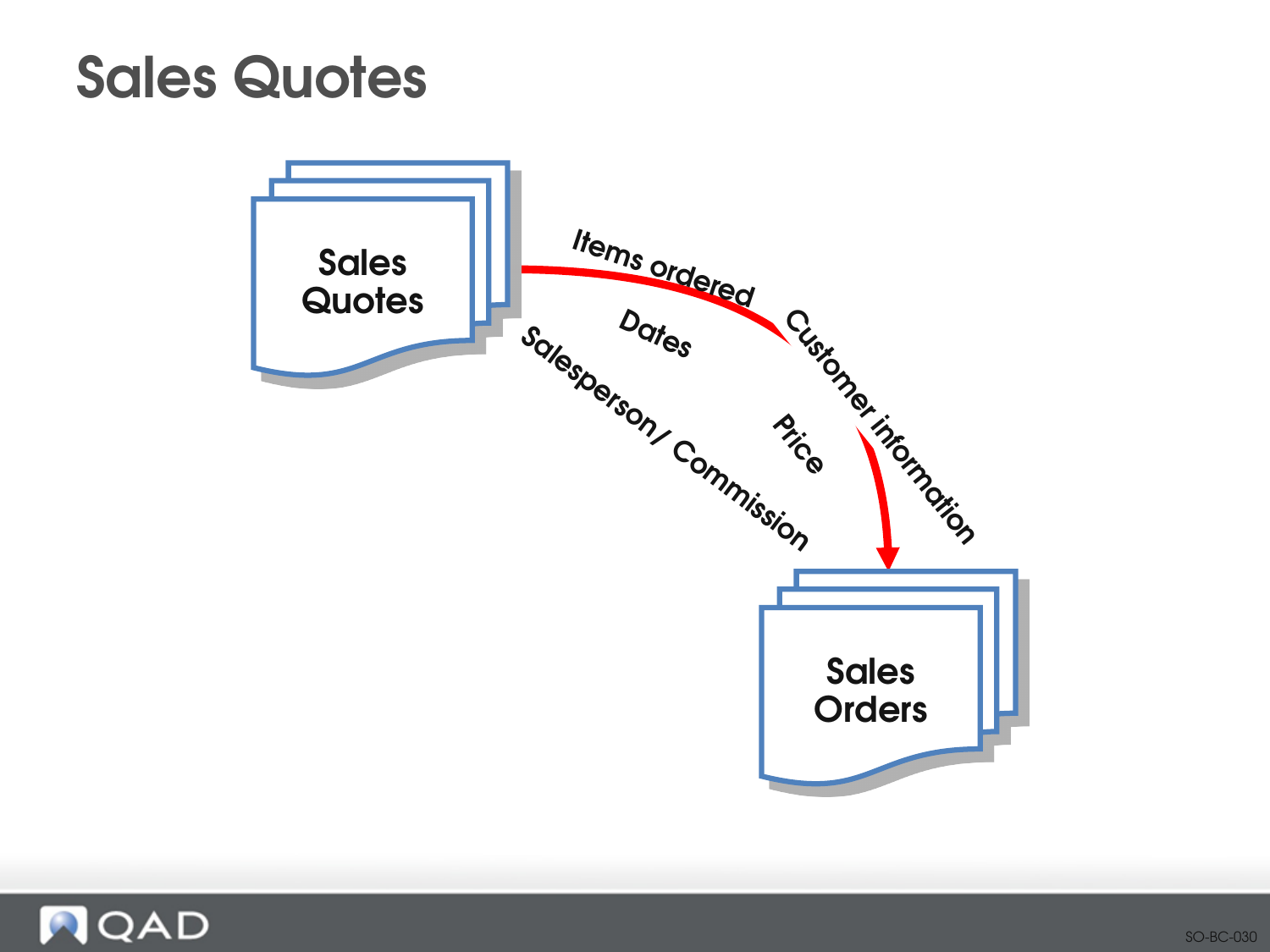

# Sales Quotes
Sales
Quotes
Items ordered
Dates
Customer information
Salesperson/ Commission
Price
Sales
Orders
SO-BC-030